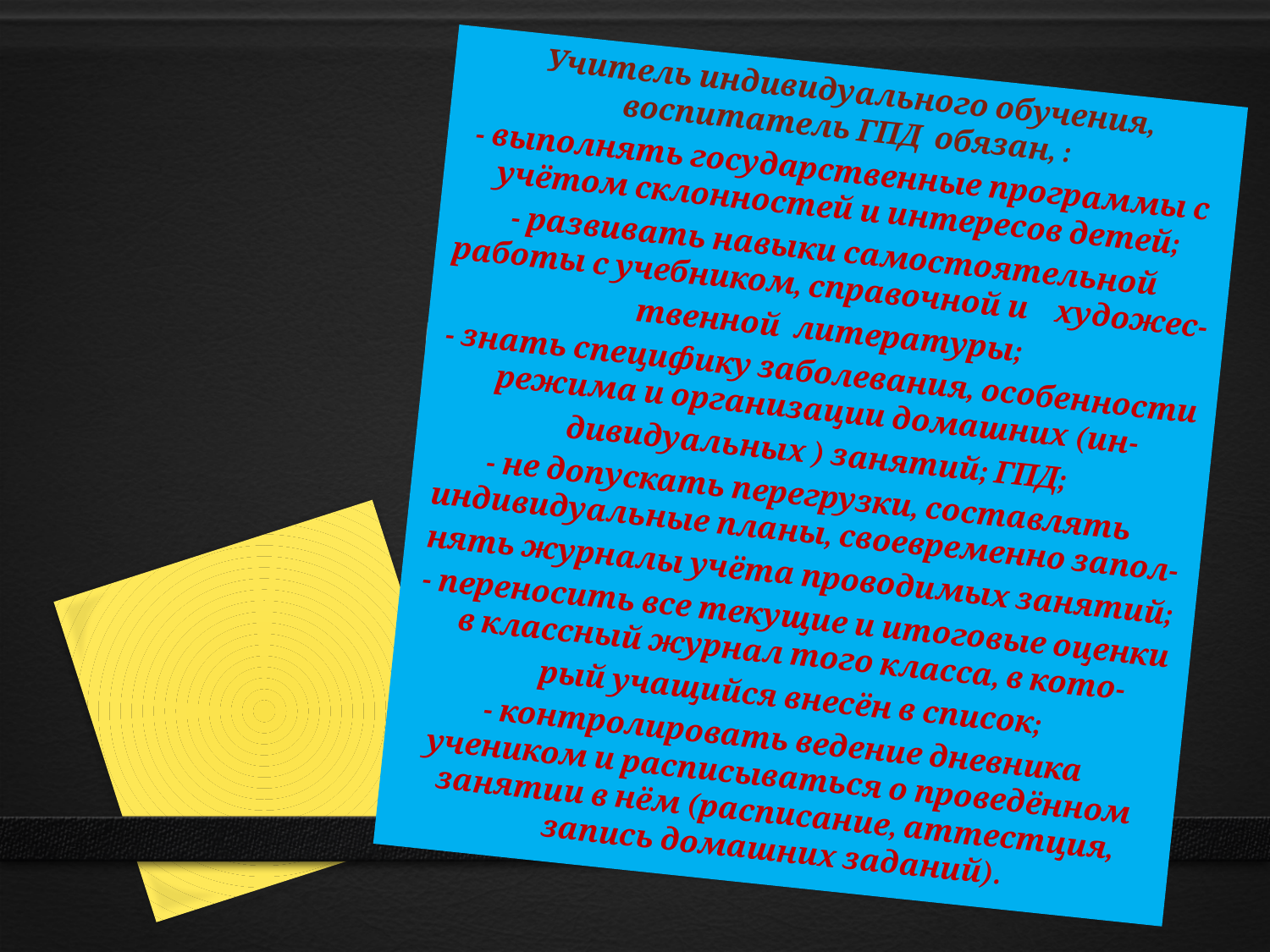

Учитель индивидуального обучения, воспитатель ГПД  обязан, :
- выполнять государственные программы с учётом склонностей и интересов детей;
- развивать навыки самостоятельной работы с учебником, справочной и    художес-
 твенной  литературы;
- знать специфику заболевания, особенности режима и организации домашних (ин-
 дивидуальных ) занятий; ГПД;
- не допускать перегрузки, составлять индивидуальные планы, своевременно запол-
 нять журналы учёта проводимых занятий;
- переносить все текущие и итоговые оценки в классный журнал того класса, в кото-
 рый учащийся внесён в список;
- контролировать ведение дневника учеником и расписываться о проведённом занятии в нём (расписание, аттестция, запись домашних заданий).

#